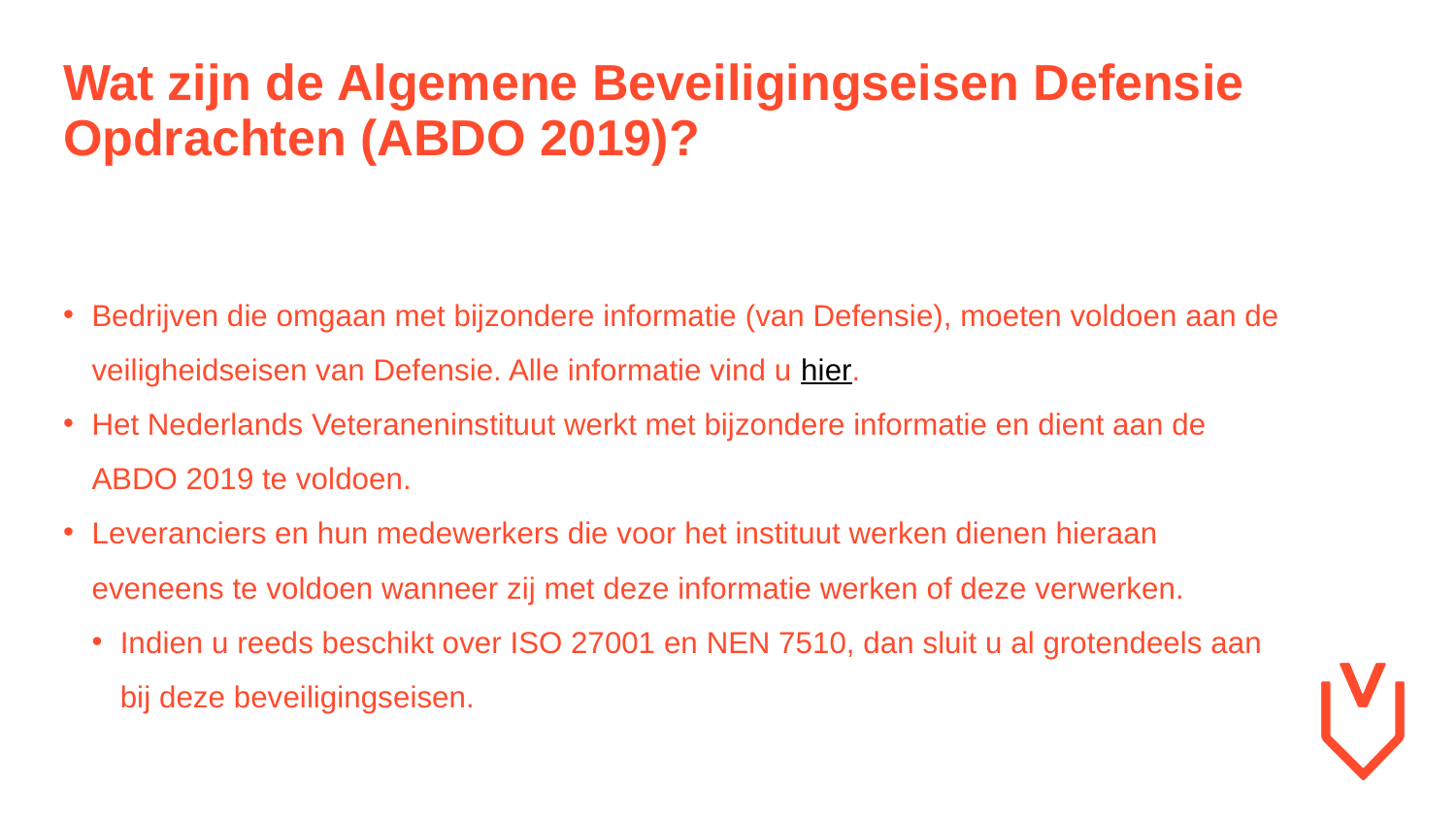

# Wat zijn de Algemene Beveiligingseisen Defensie Opdrachten (ABDO 2019)?
Bedrijven die omgaan met bijzondere informatie (van Defensie), moeten voldoen aan de veiligheidseisen van Defensie. Alle informatie vind u hier.
Het Nederlands Veteraneninstituut werkt met bijzondere informatie en dient aan de ABDO 2019 te voldoen.
Leveranciers en hun medewerkers die voor het instituut werken dienen hieraan eveneens te voldoen wanneer zij met deze informatie werken of deze verwerken.
Indien u reeds beschikt over ISO 27001 en NEN 7510, dan sluit u al grotendeels aan bij deze beveiligingseisen.